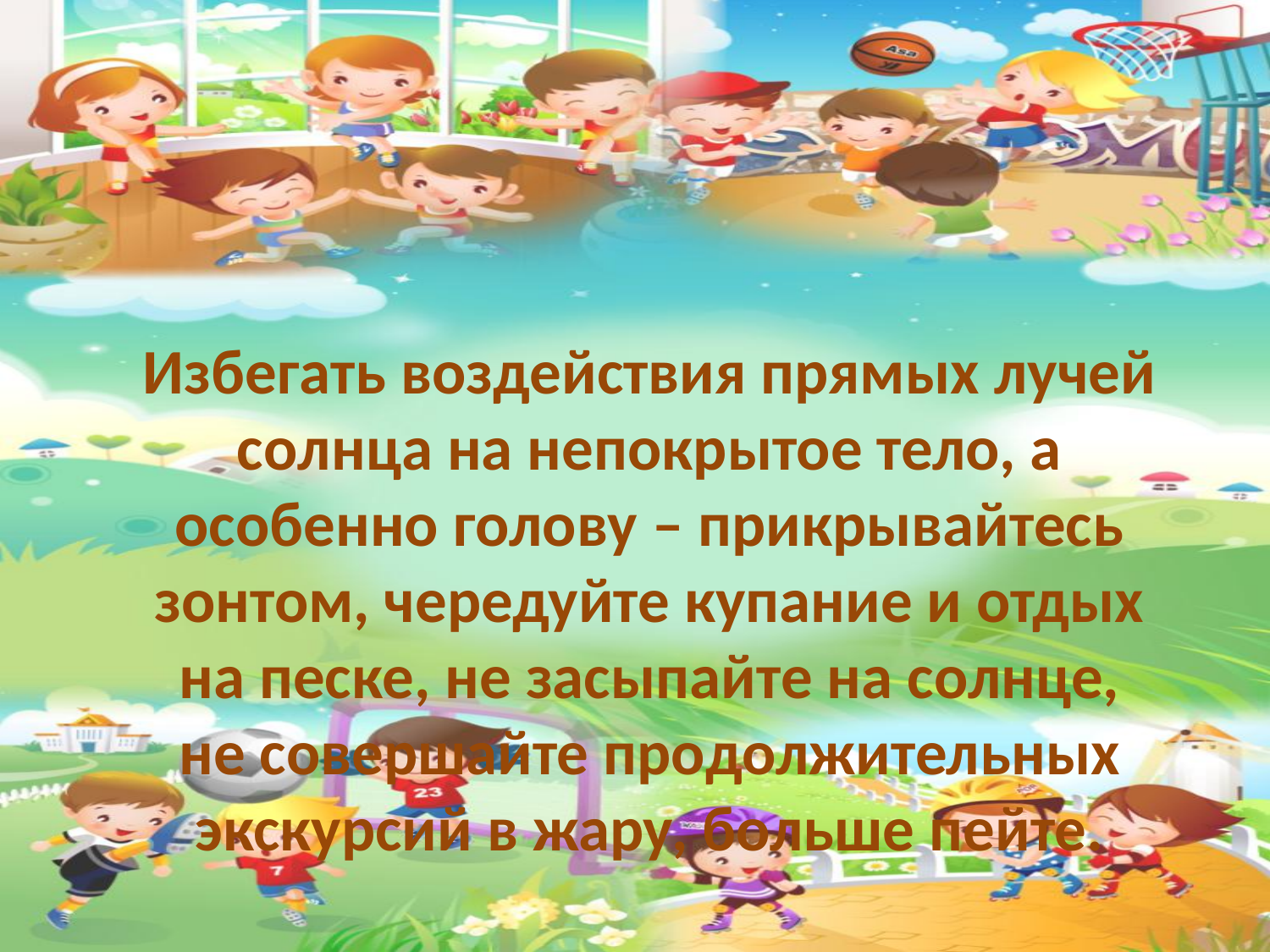

Избегать воздействия прямых лучей солнца на непокрытое тело, а особенно голову – прикрывайтесь зонтом, чередуйте купание и отдых на песке, не засыпайте на солнце, не совершайте продолжительных экскурсий в жару, больше пейте.